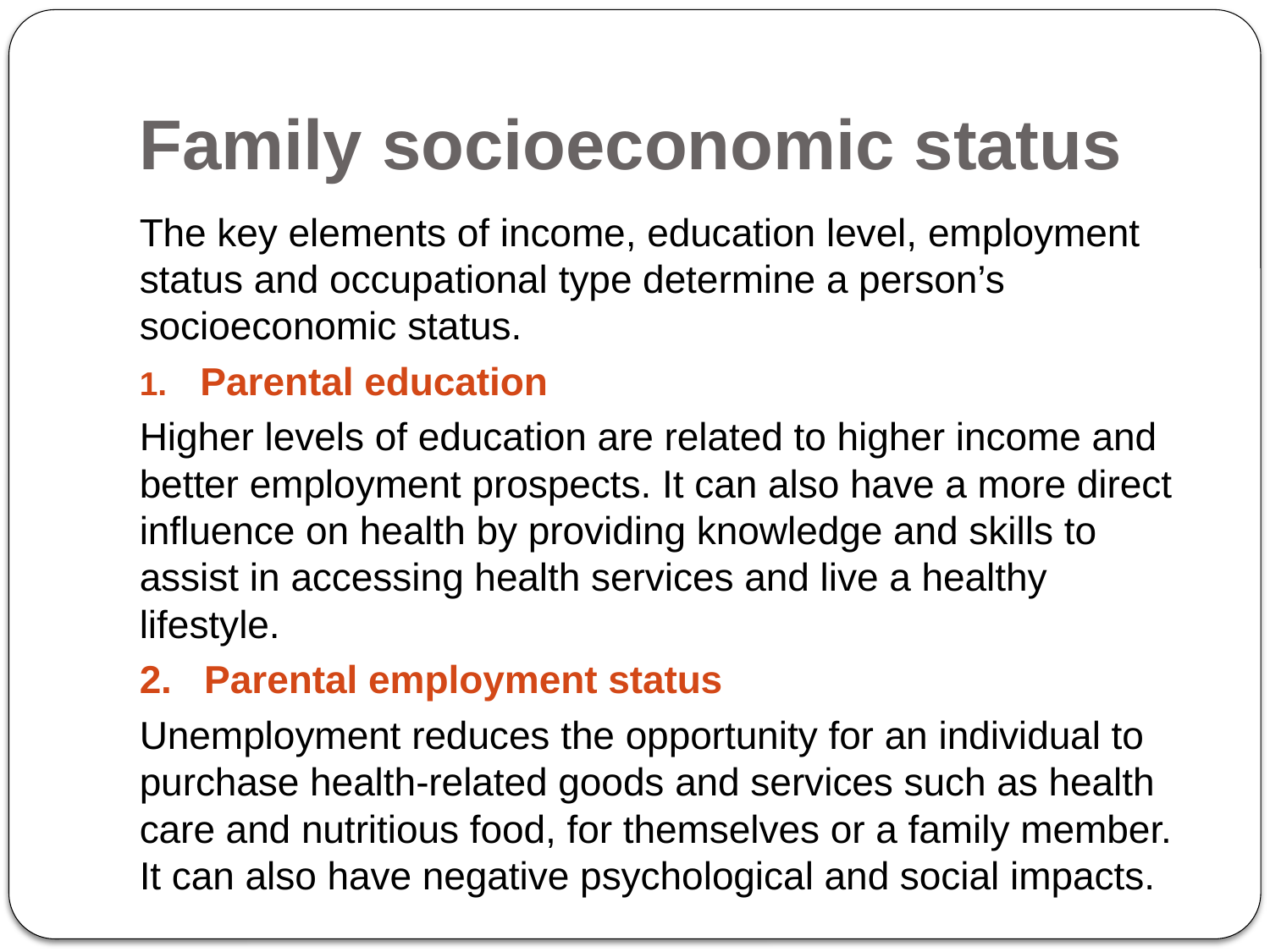

# Family socioeconomic status
The key elements of income, education level, employment status and occupational type determine a person’s socioeconomic status.
Parental education
Higher levels of education are related to higher income and better employment prospects. It can also have a more direct influence on health by providing knowledge and skills to assist in accessing health services and live a healthy lifestyle.
2.   Parental employment status
Unemployment reduces the opportunity for an individual to purchase health-related goods and services such as health care and nutritious food, for themselves or a family member. It can also have negative psychological and social impacts.